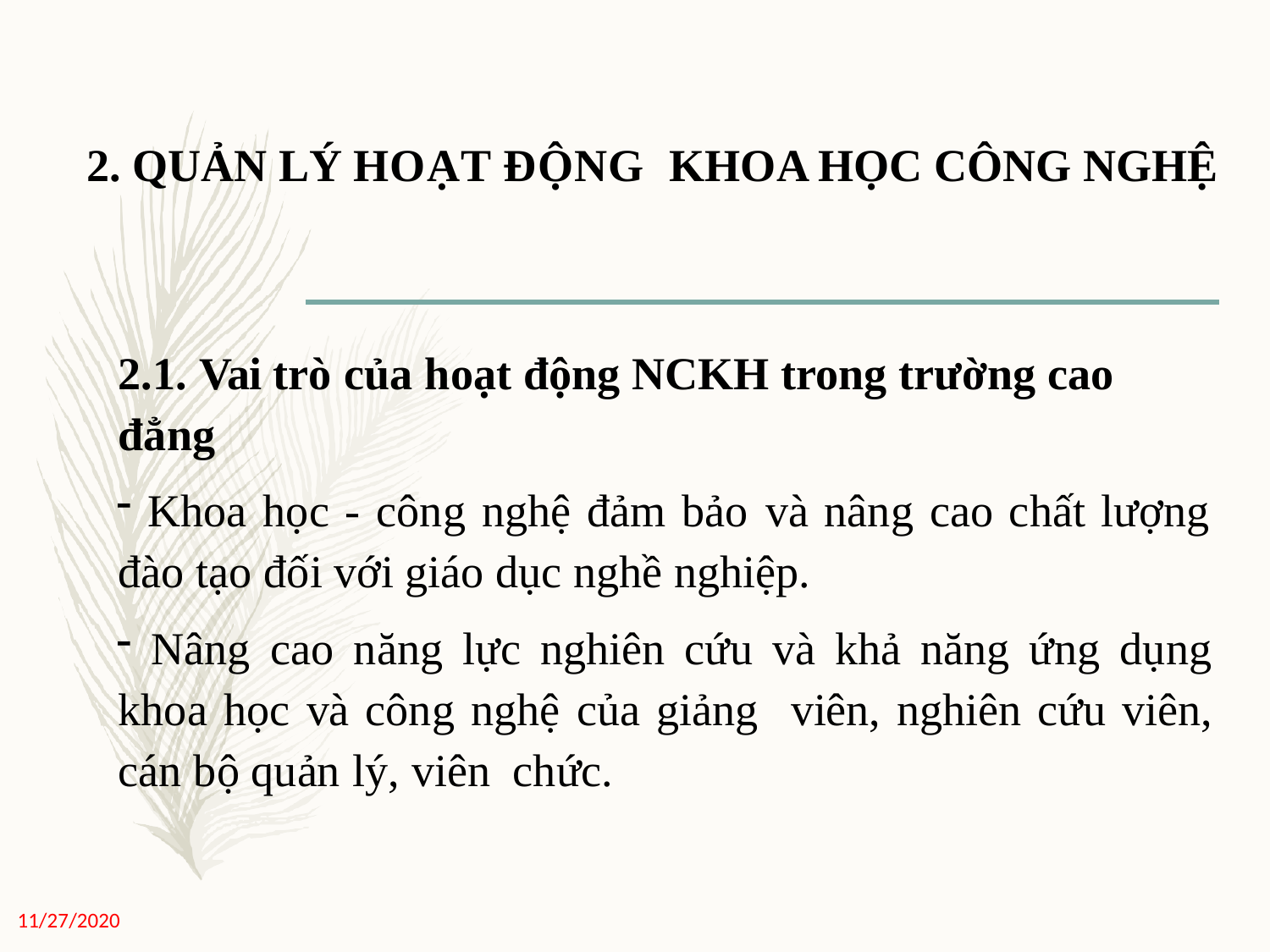

# 2. QUẢN LÝ HOẠT ĐỘNG  KHOA HỌC CÔNG NGHỆ

2.1. Vai trò của hoạt động NCKH trong trường cao đẳng
 Khoa học - công nghệ đảm bảo và nâng cao chất lượng đào tạo đối với giáo dục nghề nghiệp.
 Nâng cao năng lực nghiên cứu và khả năng ứng dụng khoa học và công nghệ của giảng  viên, nghiên cứu viên, cán bộ quản lý, viên  chức.
11/27/2020